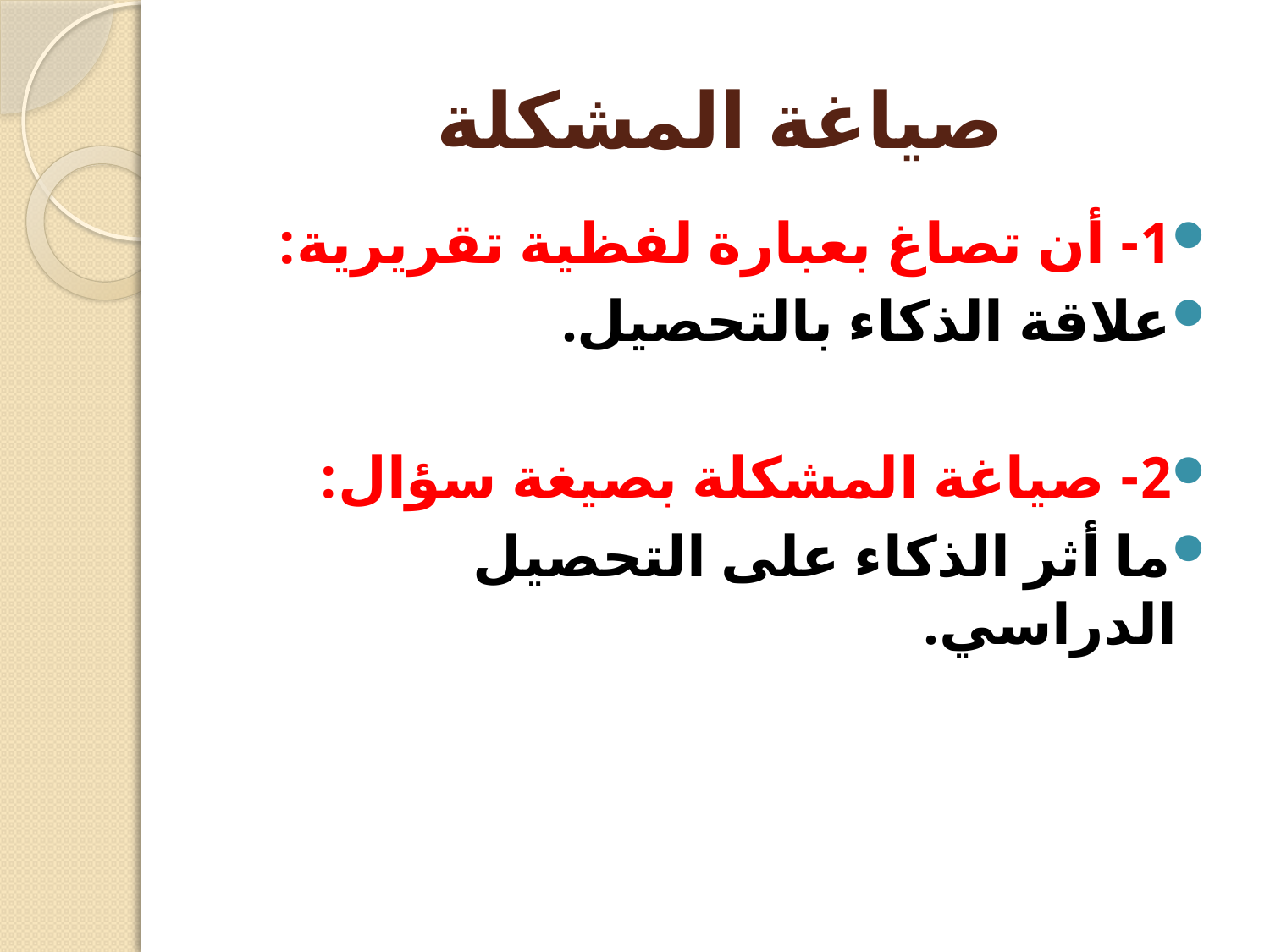

# صياغة المشكلة
1- أن تصاغ بعبارة لفظية تقريرية:
علاقة الذكاء بالتحصيل.

2- صياغة المشكلة بصيغة سؤال:
ما أثر الذكاء على التحصيل الدراسي.